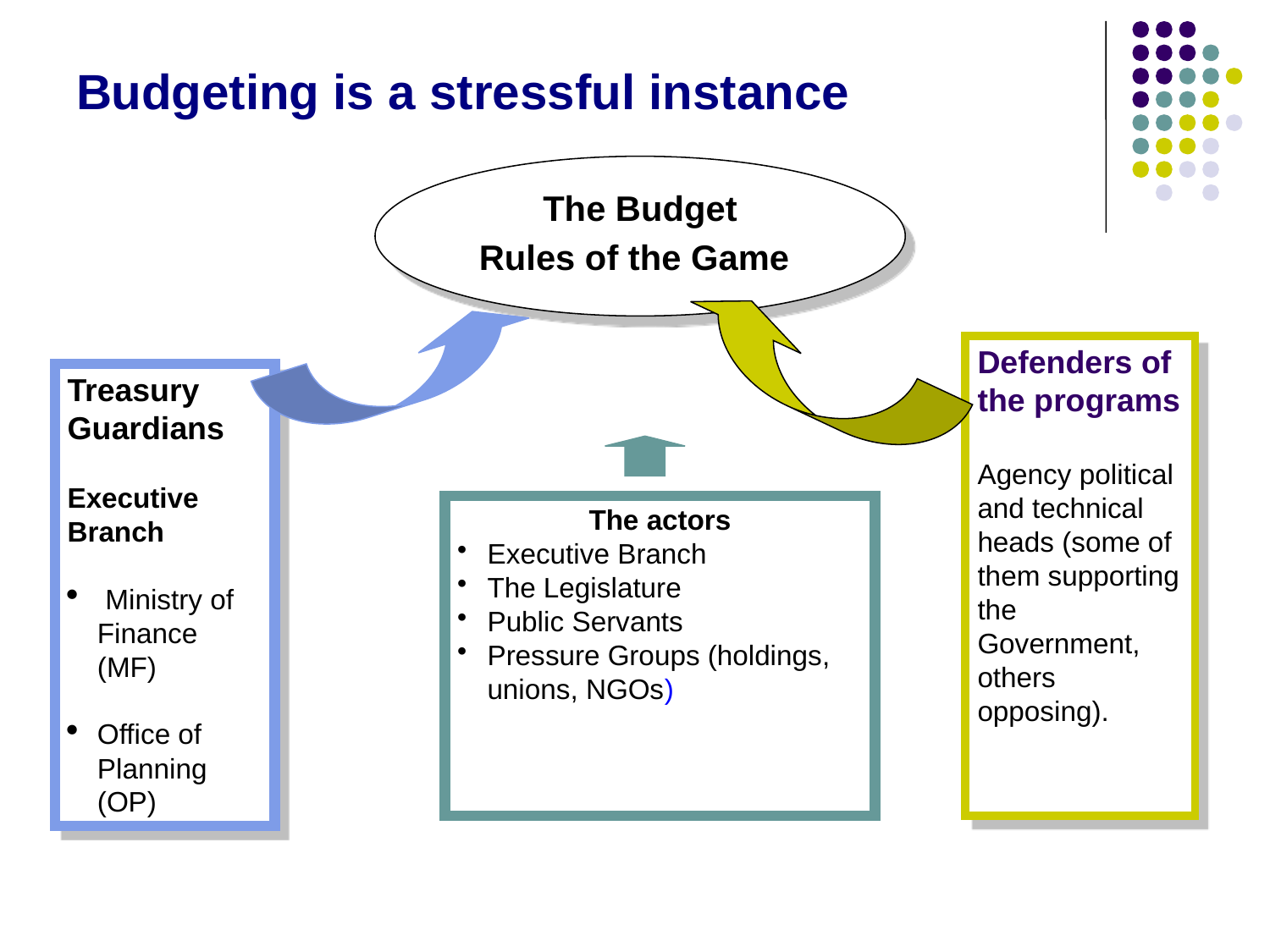

# Budgeting is a stressful instance
The Budget
Rules of the Game

Defenders of the programs

Agency political and technical heads (some of them supporting the Government, others opposing).

Treasury Guardians

Executive Branch

 Ministry of Finance (MF)

Office of Planning (OP)

The actors
Executive Branch
The Legislature
Public Servants
Pressure Groups (holdings, unions, NGOs)